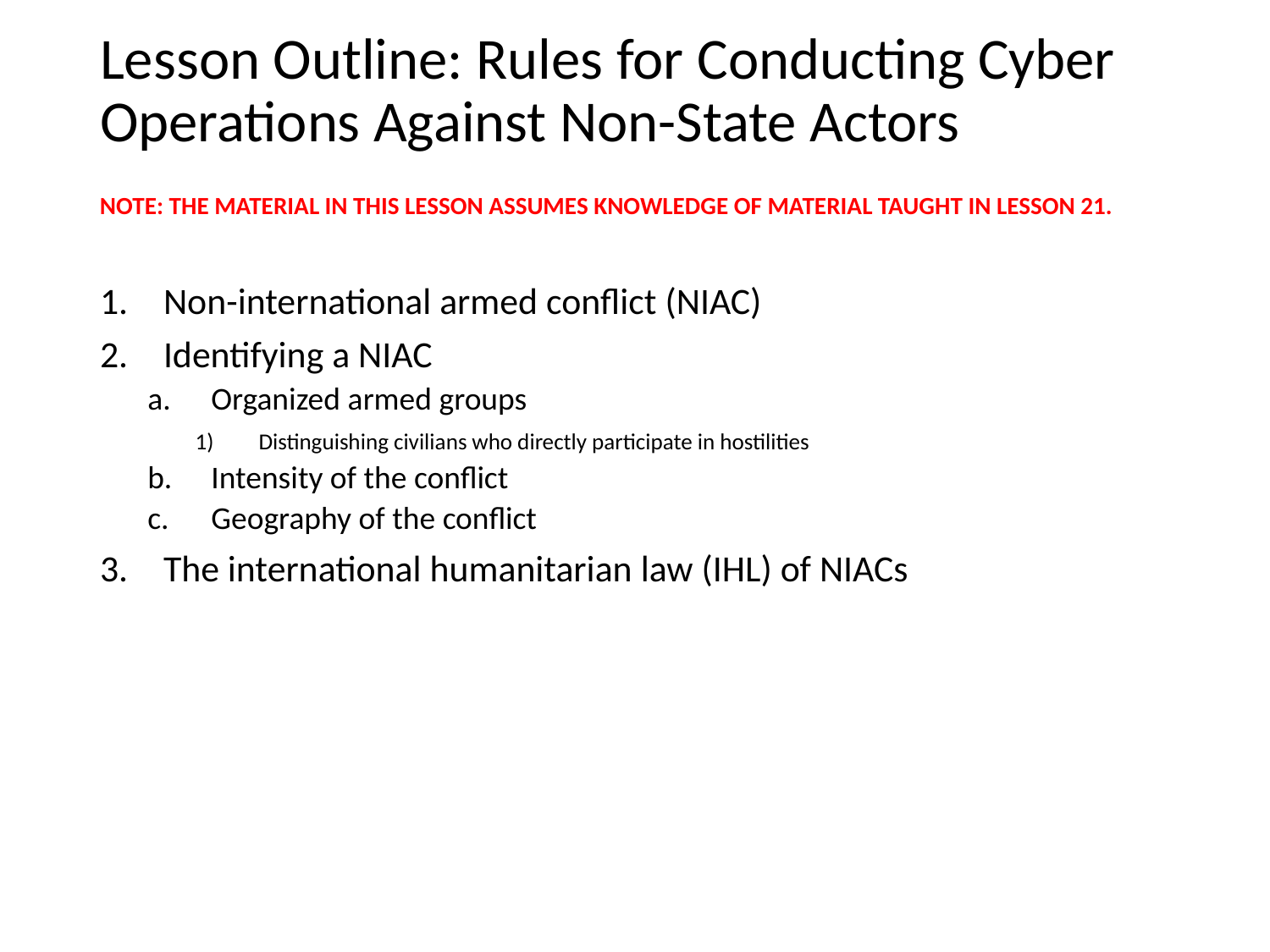

# Lesson Outline: Rules for Conducting Cyber Operations Against Non-State Actors
NOTE: THE MATERIAL IN THIS LESSON ASSUMES KNOWLEDGE OF MATERIAL TAUGHT IN LESSON 21.
Non-international armed conflict (NIAC)
Identifying a NIAC
Organized armed groups
Distinguishing civilians who directly participate in hostilities
Intensity of the conflict
Geography of the conflict
The international humanitarian law (IHL) of NIACs